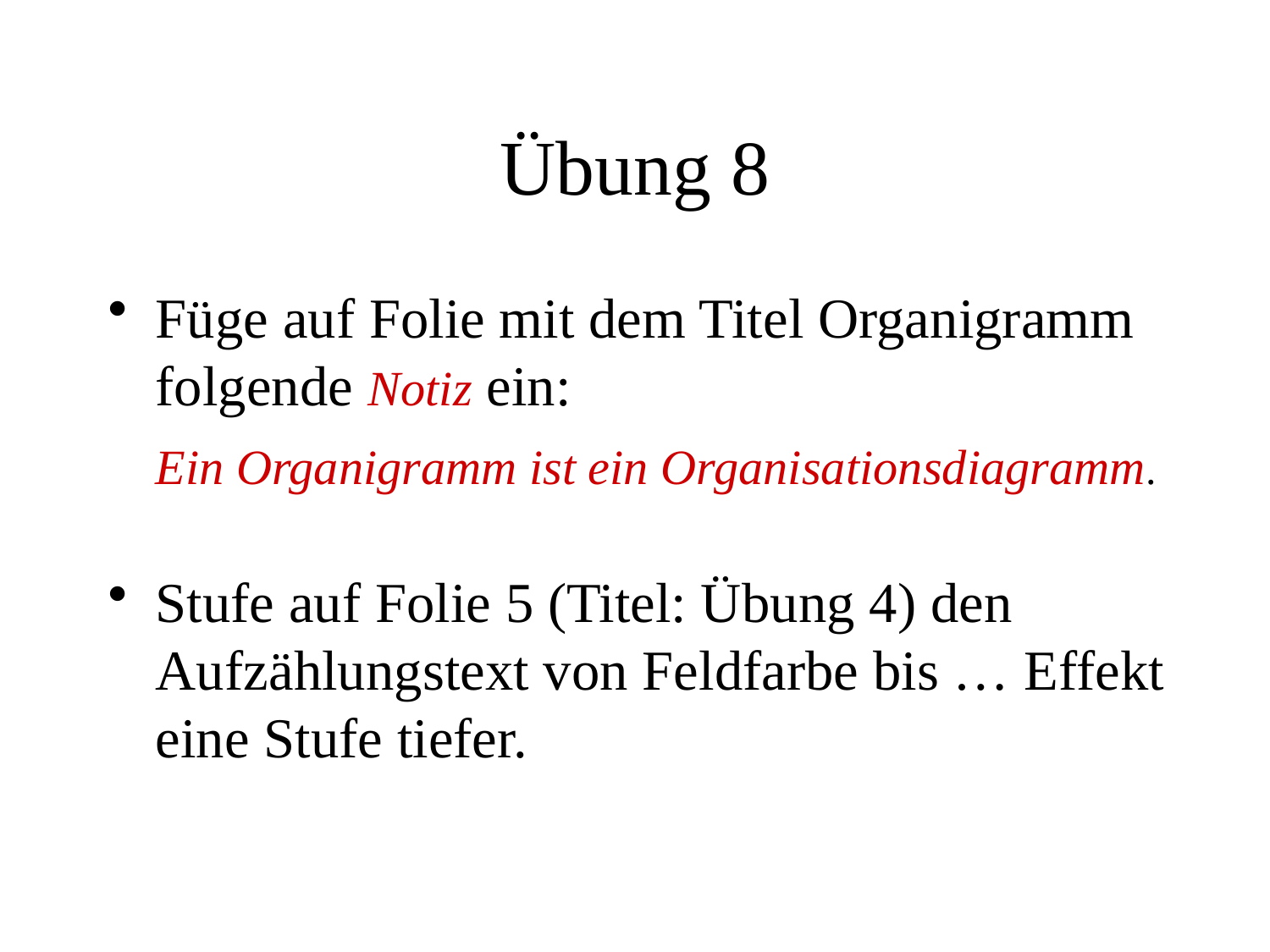

# Übung 8
Füge auf Folie mit dem Titel Organigramm folgende Notiz ein:
	Ein Organigramm ist ein Organisationsdiagramm.

Stufe auf Folie 5 (Titel: Übung 4) den Aufzählungstext von Feldfarbe bis … Effekt eine Stufe tiefer.